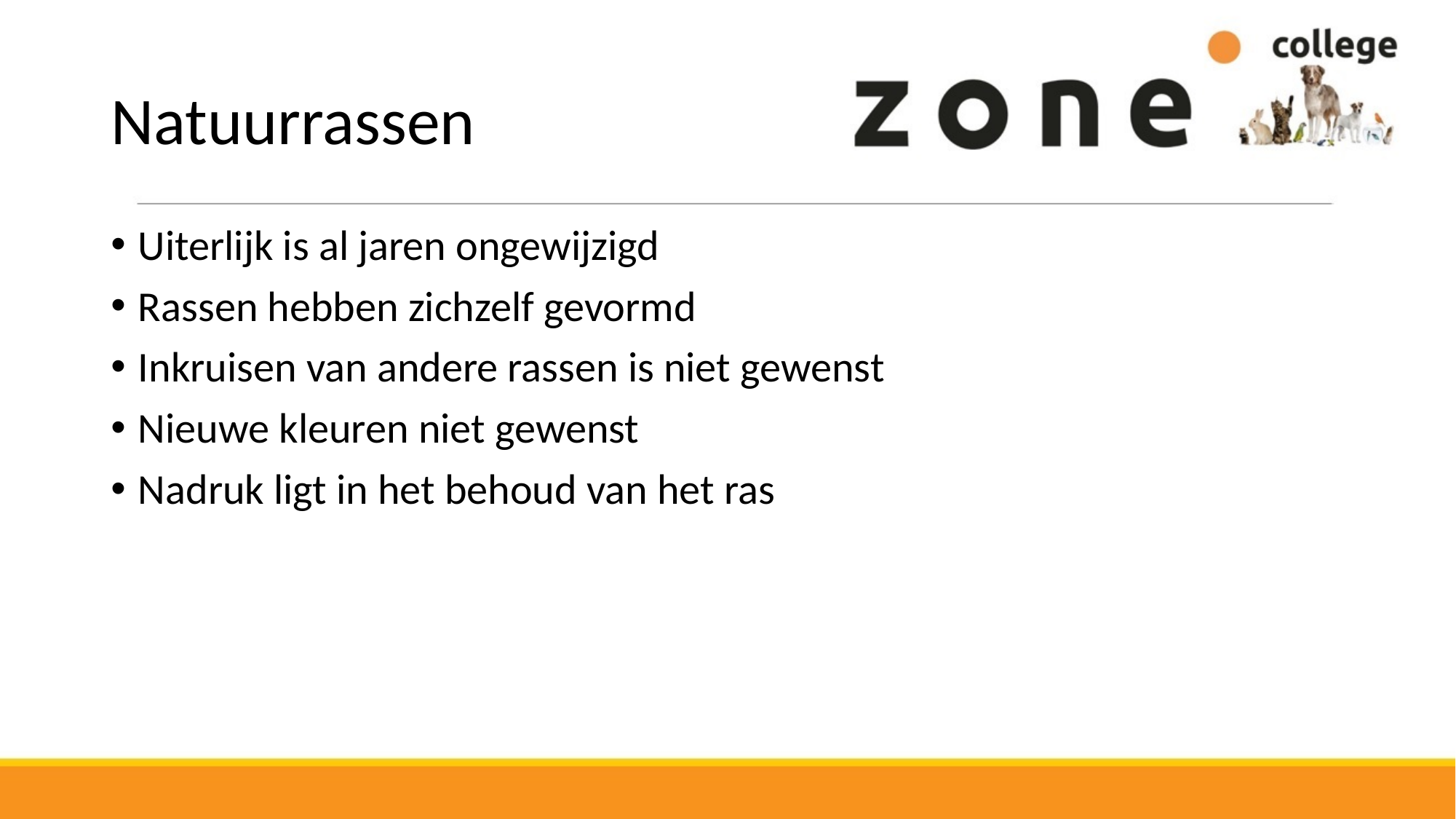

# Natuurrassen
Uiterlijk is al jaren ongewijzigd
Rassen hebben zichzelf gevormd
Inkruisen van andere rassen is niet gewenst
Nieuwe kleuren niet gewenst
Nadruk ligt in het behoud van het ras